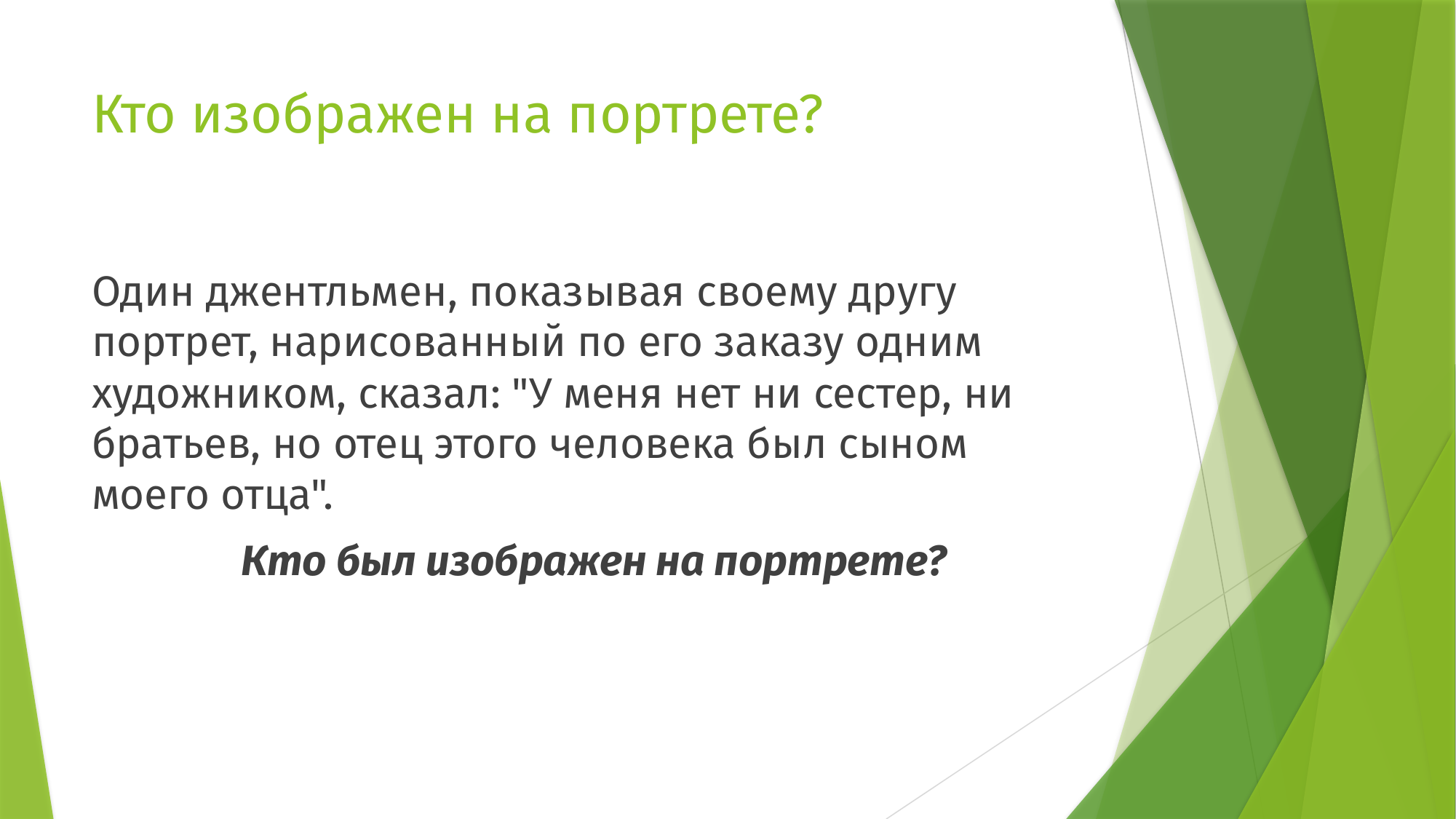

# Кто изображен на портрете?
Один джентльмен, показывая своему другу портрет, нарисованный по его заказу одним художником, сказал: "У меня нет ни сестер, ни братьев, но отец этого человека был сыном моего отца".
Кто был изображен на портрете?